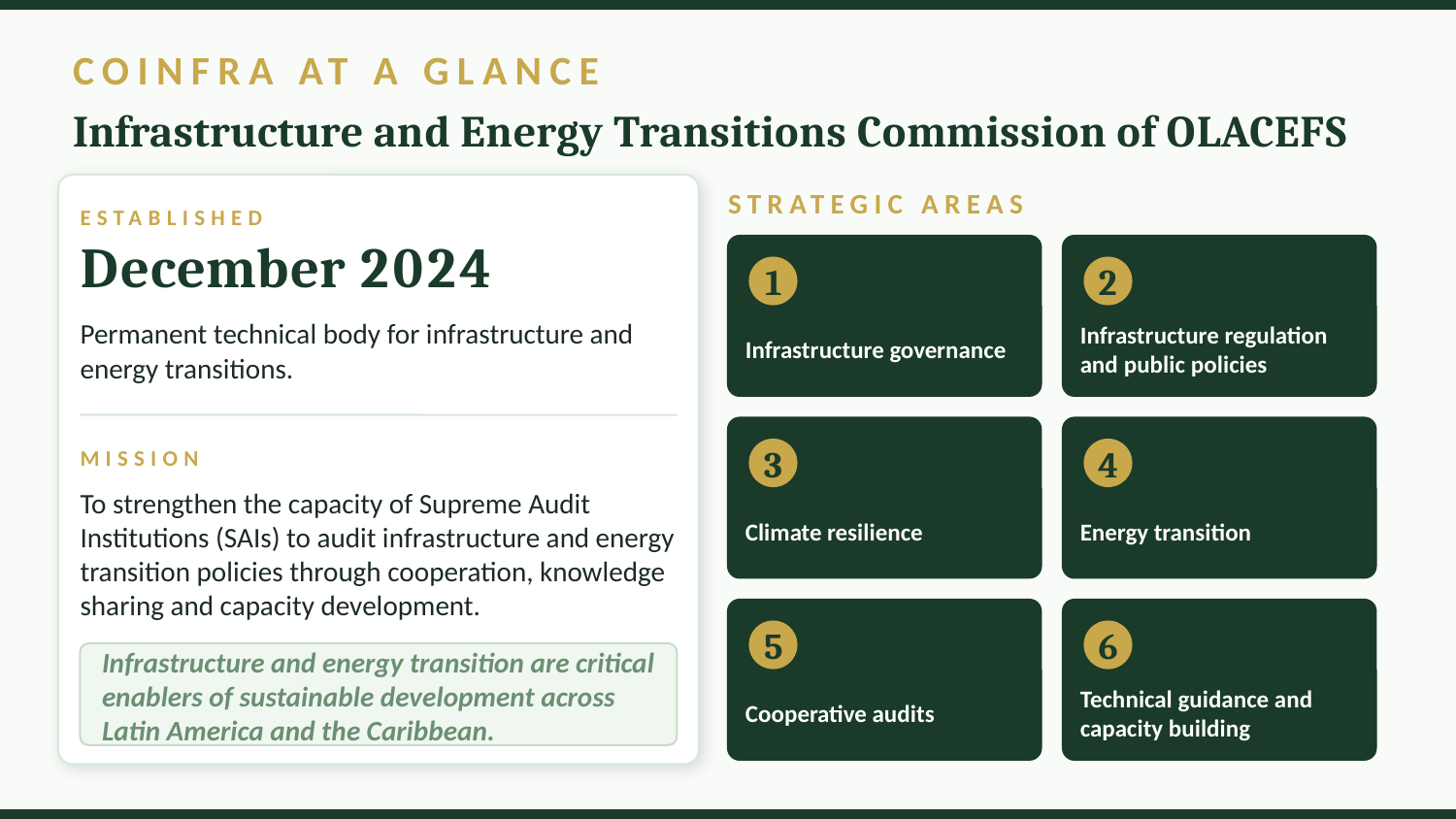

COINFRA AT A GLANCE
Infrastructure and Energy Transitions Commission of OLACEFS

STRATEGIC AREAS
ESTABLISHED
December 2024

1

2
Permanent technical body for infrastructure and energy transitions.
Infrastructure governance
Infrastructure regulation and public policies

MISSION

3

4
To strengthen the capacity of Supreme Audit Institutions (SAIs) to audit infrastructure and energy transition policies through cooperation, knowledge sharing and capacity development.
Climate resilience
Energy transition

5

6

Infrastructure and energy transition are critical enablers of sustainable development across Latin America and the Caribbean.
Cooperative audits
Technical guidance and capacity building